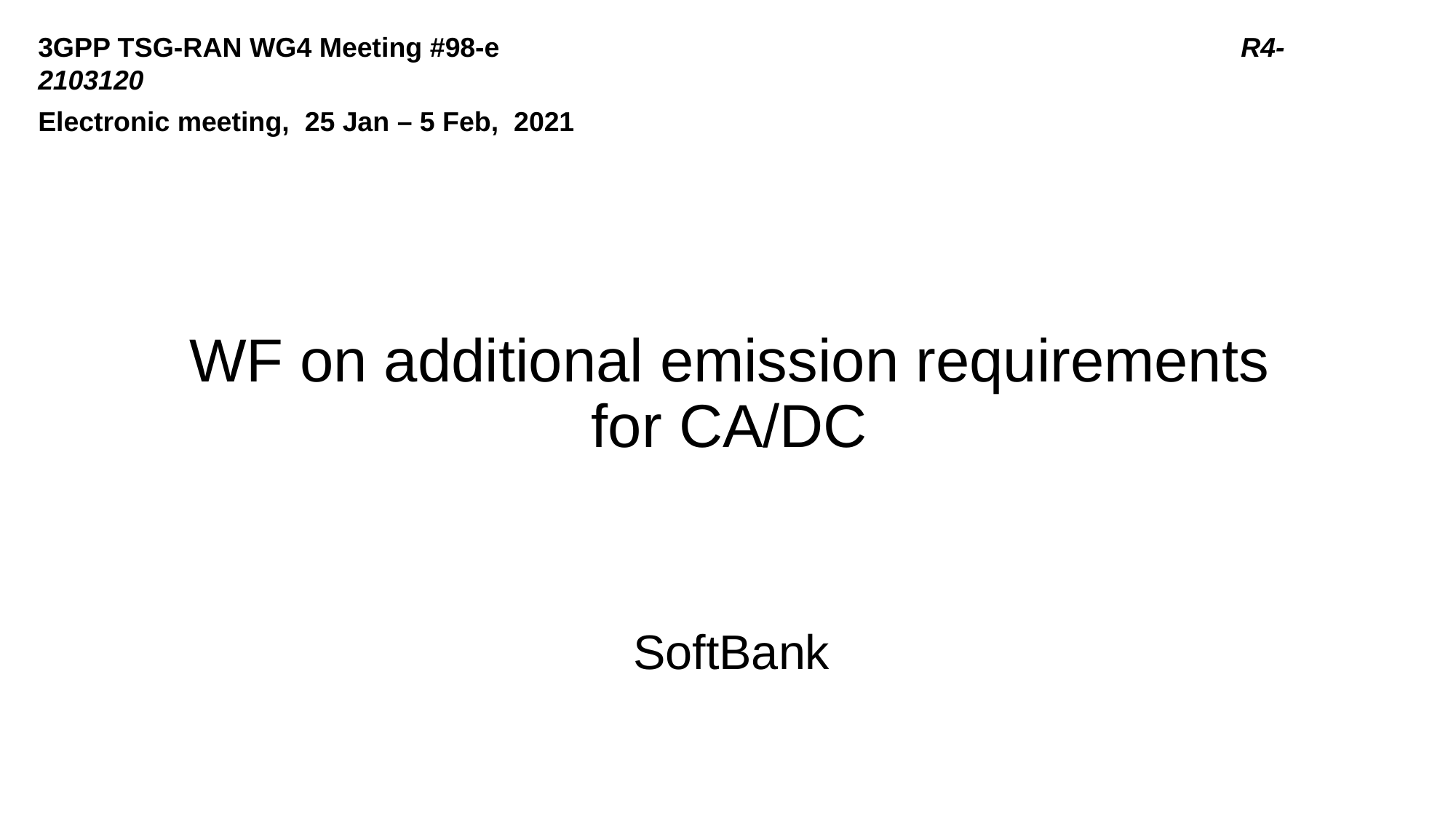

3GPP TSG-RAN WG4 Meeting #98-e	                                                                                      R4-2103120
Electronic meeting,  25 Jan – 5 Feb,  2021
# WF on additional emission requirements for CA/DC
SoftBank